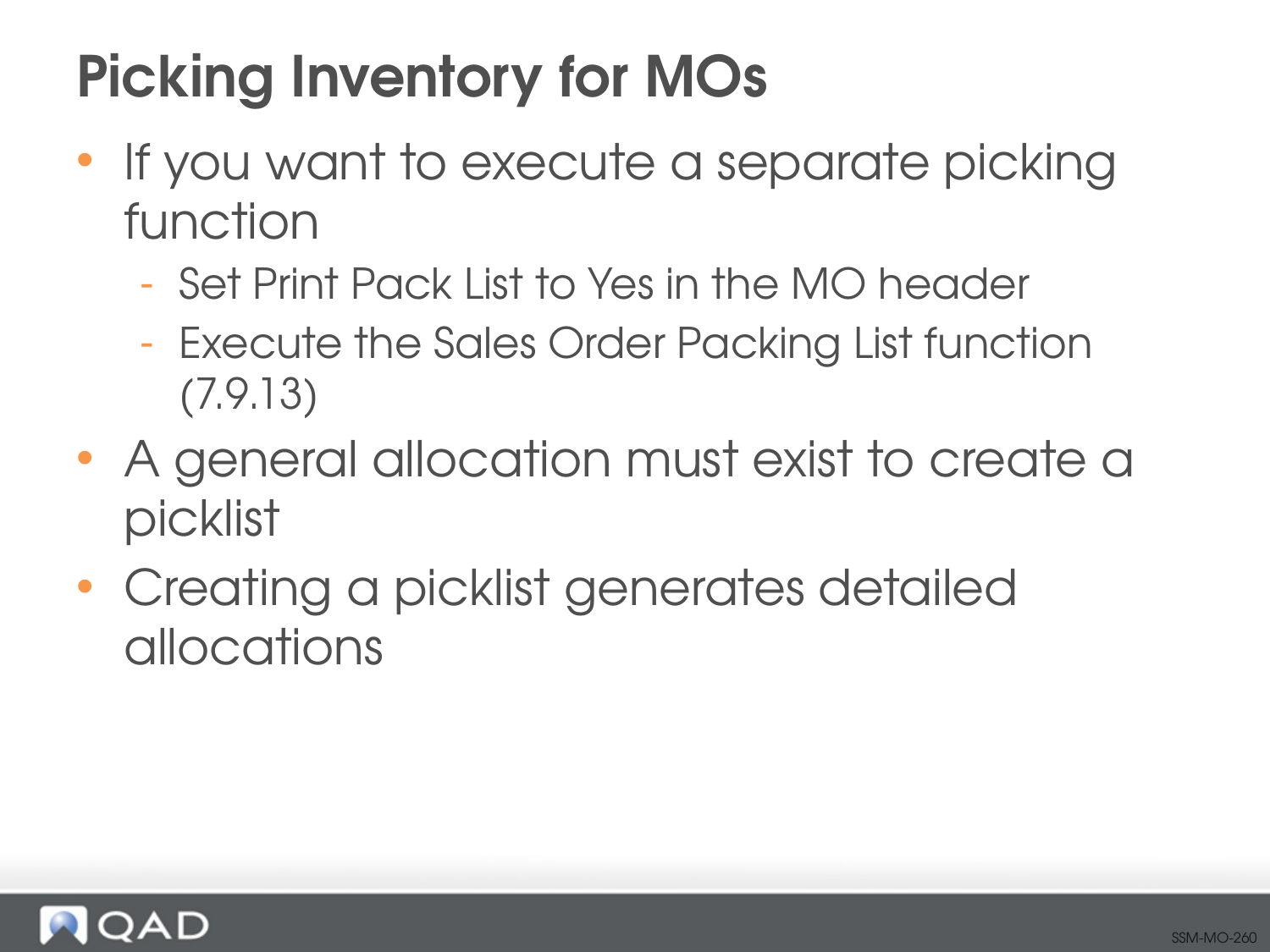

# Picking Inventory for MOs
If you want to execute a separate picking function
Set Print Pack List to Yes in the MO header
Execute the Sales Order Packing List function (7.9.13)
A general allocation must exist to create a picklist
Creating a picklist generates detailed allocations

SSM-MO-260